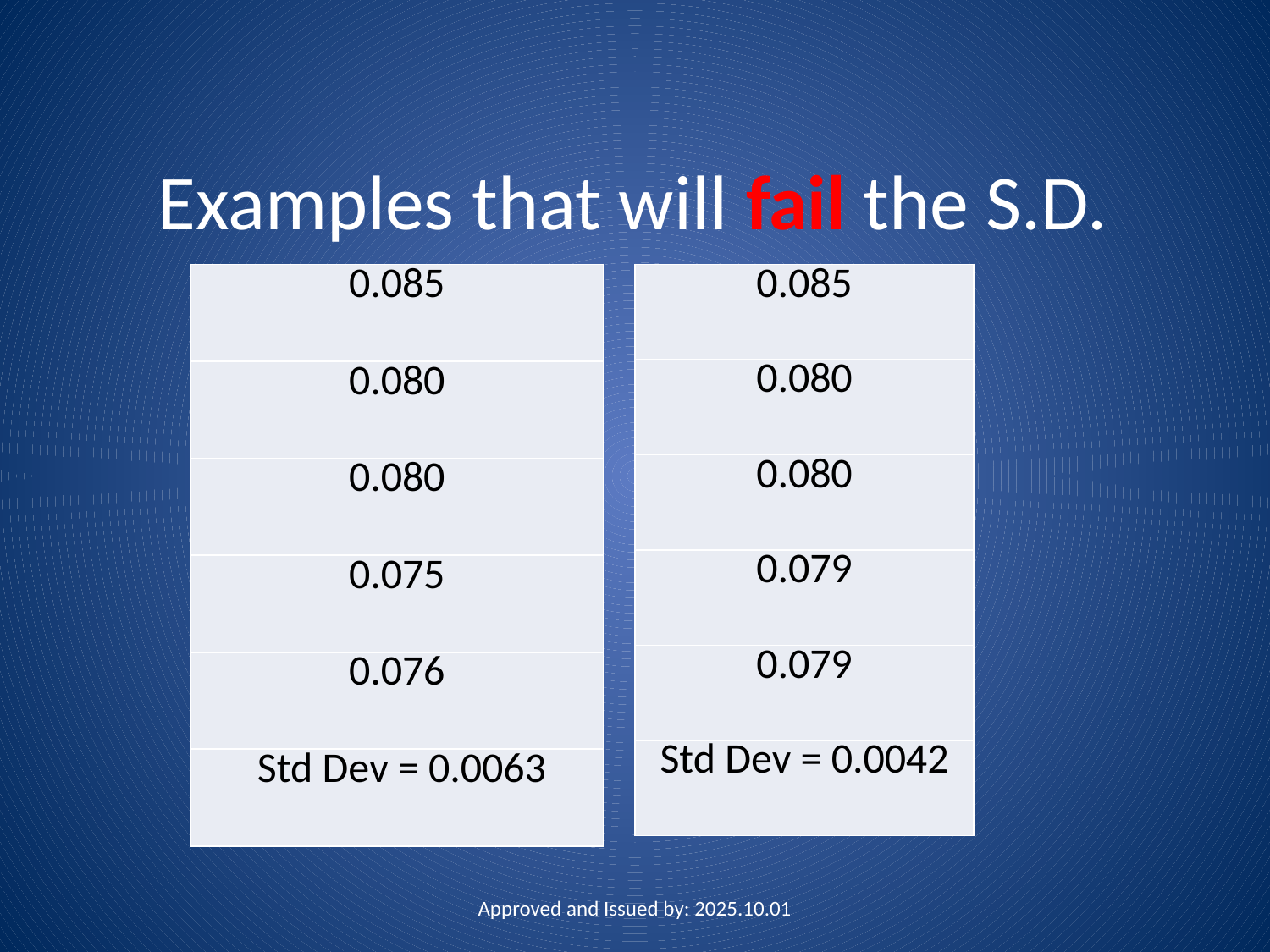

# Examples that will fail the S.D.
| 0.085 |
| --- |
| 0.080 |
| 0.080 |
| 0.075 |
| 0.076 |
| Std Dev = 0.0063 |
| 0.085 |
| --- |
| 0.080 |
| 0.080 |
| 0.079 |
| 0.079 |
| Std Dev = 0.0042 |
Approved and Issued by: 2025.10.01